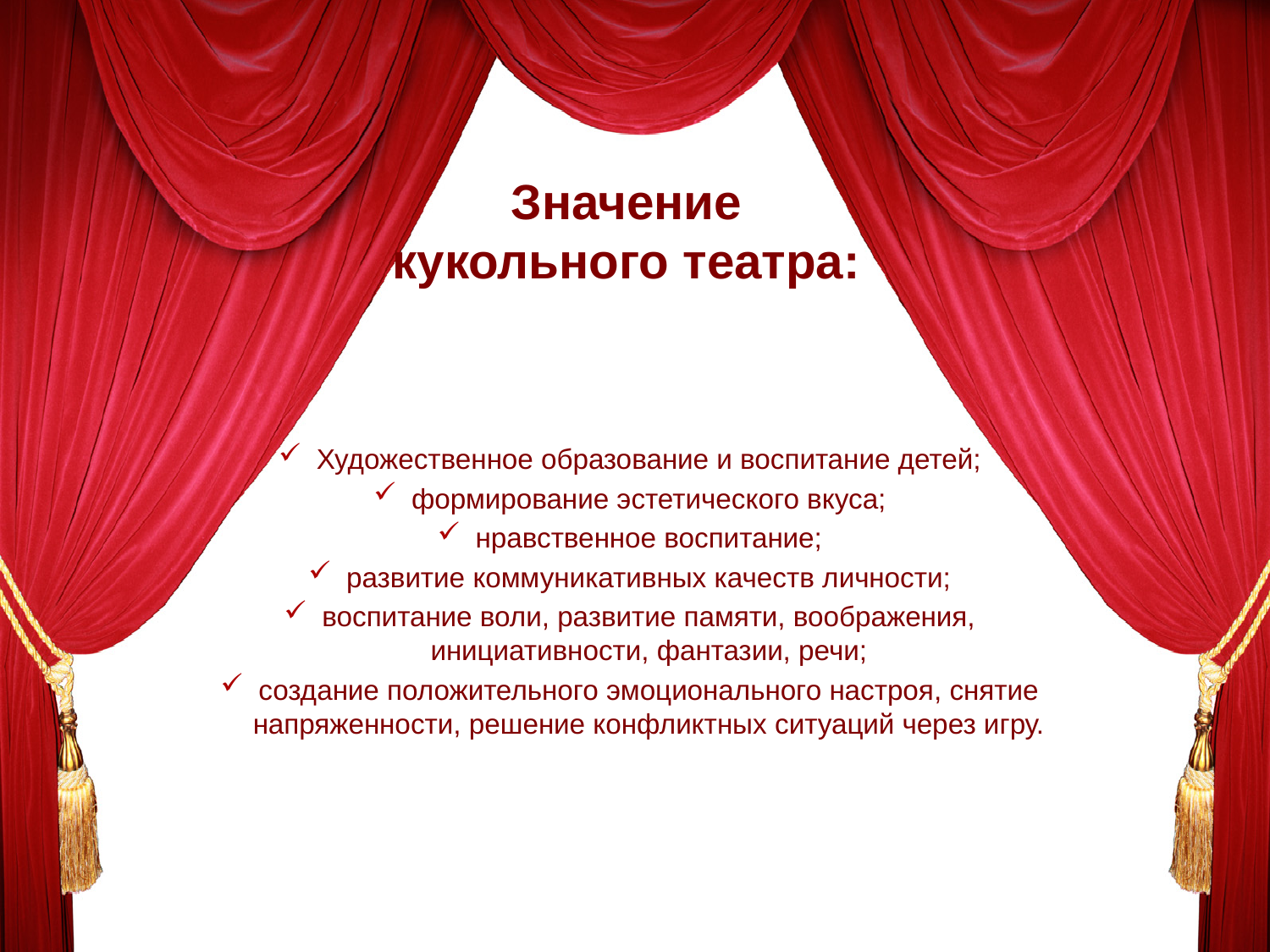

# Значение кукольного театра:
Художественное образование и воспитание детей;
формирование эстетического вкуса;
нравственное воспитание;
развитие коммуникативных качеств личности;
воспитание воли, развитие памяти, воображения, инициативности, фантазии, речи;
создание положительного эмоционального настроя, снятие напряженности, решение конфликтных ситуаций через игру.